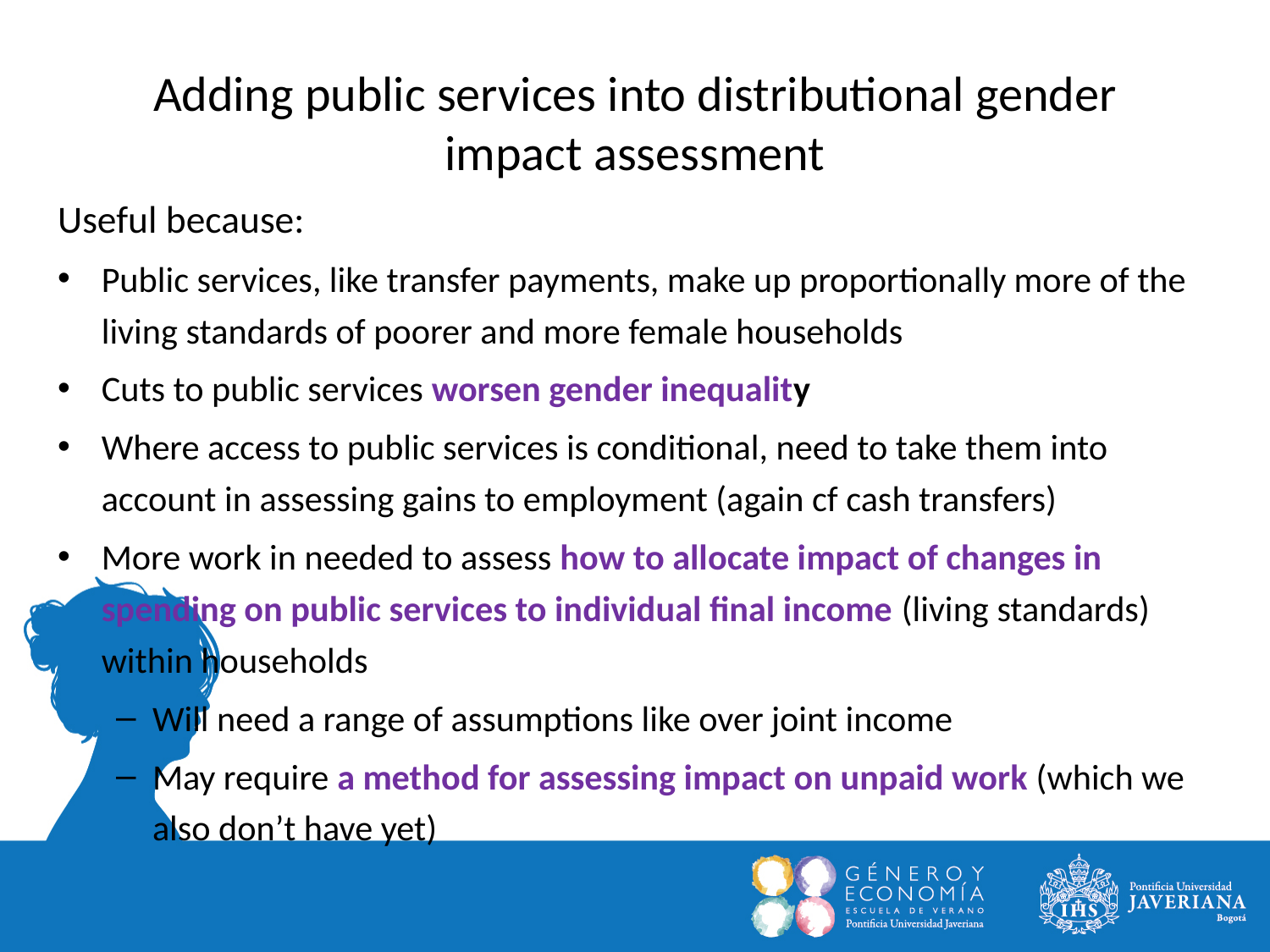

Adding public services into distributional gender impact assessment
Useful because:
Public services, like transfer payments, make up proportionally more of the living standards of poorer and more female households
Cuts to public services worsen gender inequality
Where access to public services is conditional, need to take them into account in assessing gains to employment (again cf cash transfers)
More work in needed to assess how to allocate impact of changes in spending on public services to individual final income (living standards) within households
Will need a range of assumptions like over joint income
May require a method for assessing impact on unpaid work (which we also don’t have yet)